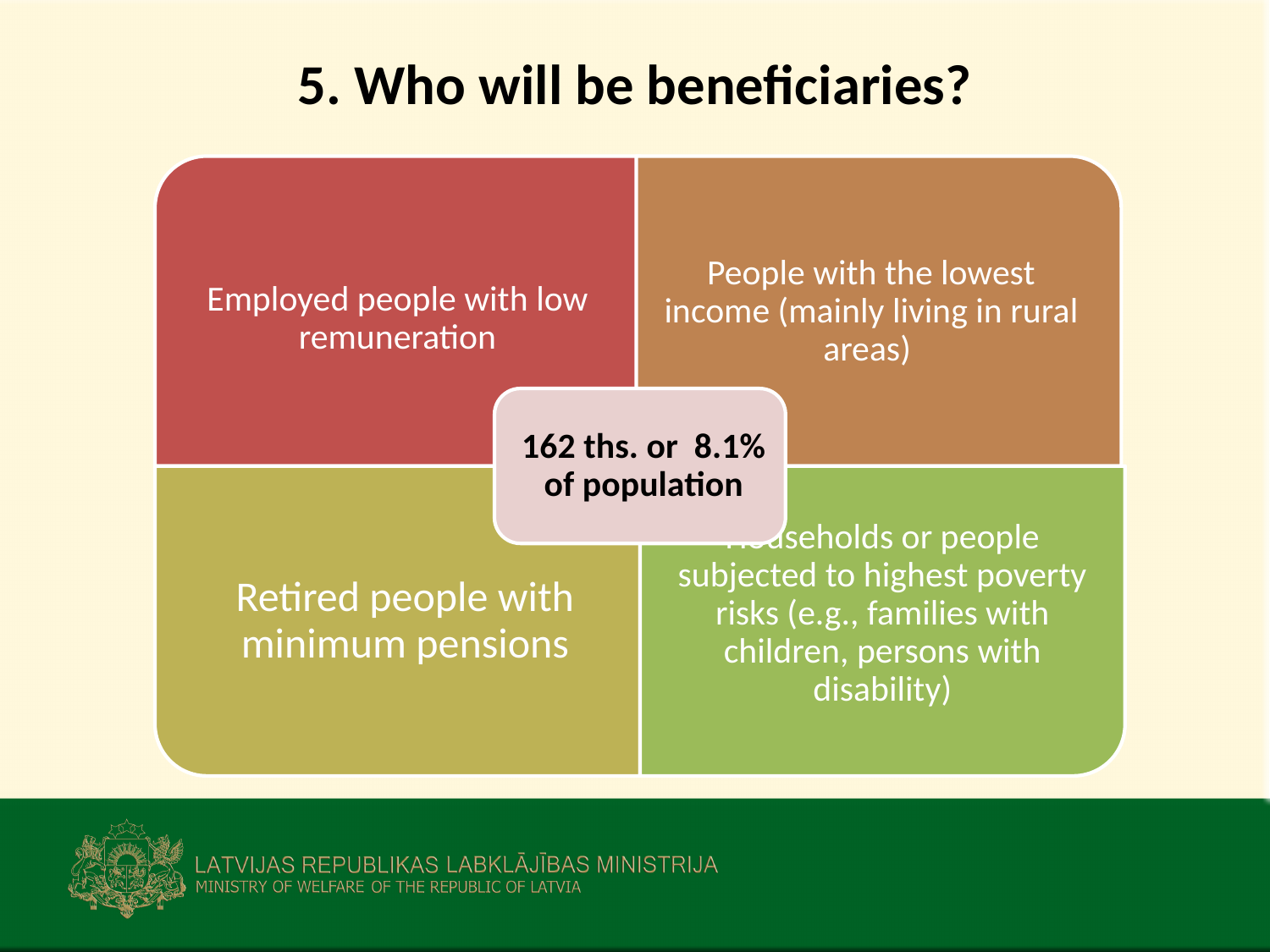

# 5. Who will be beneficiaries?
Employed people with low remuneration
People with the lowest income (mainly living in rural areas)
Retired people with minimum pensions
Households or people subjected to highest poverty risks (e.g., families with children, persons with disability)
162 ths. or  8.1% of population